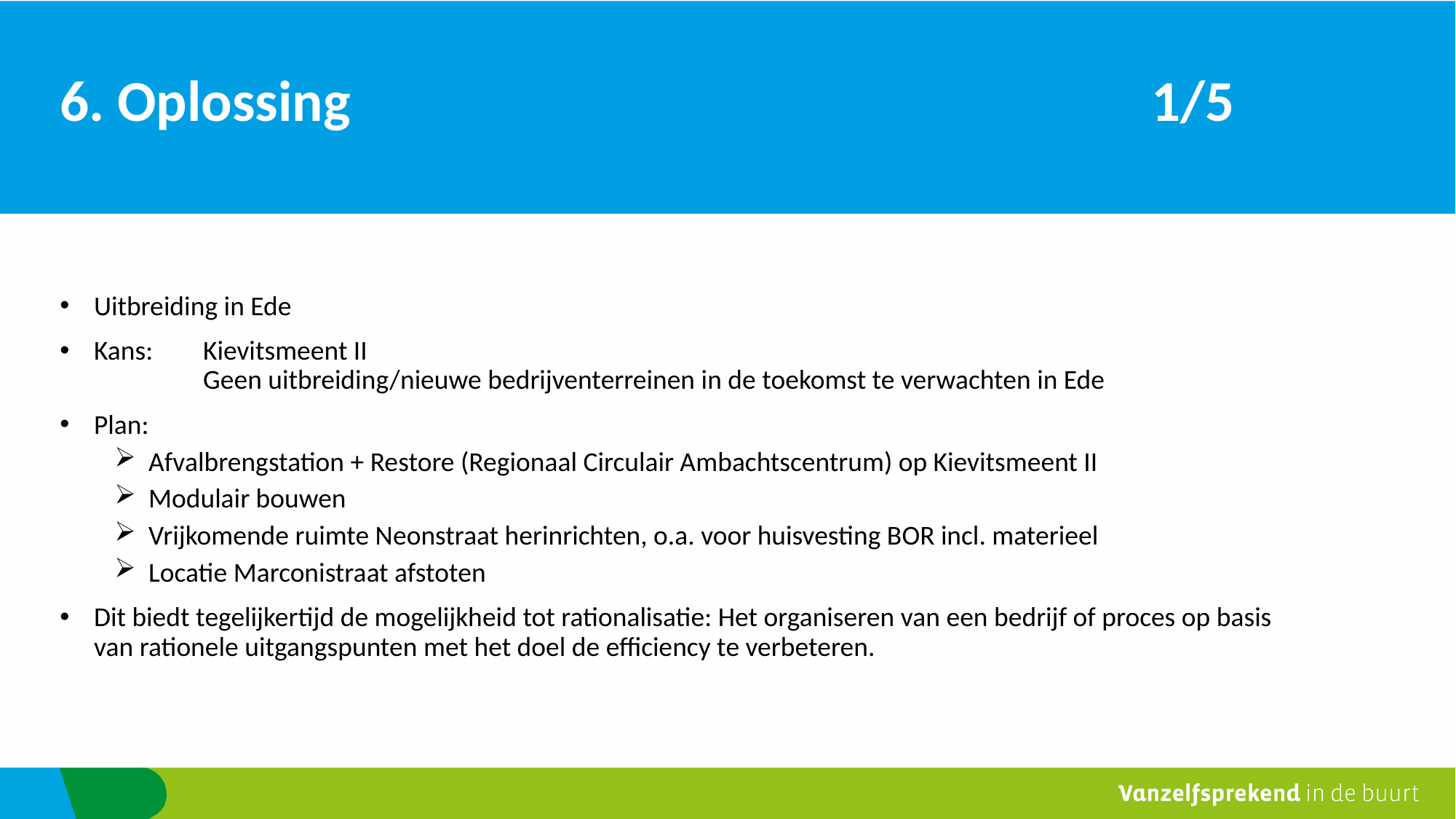

# 6. Oplossing 								1/5

Uitbreiding in Ede
Kans: 	Kievitsmeent II
 	Geen uitbreiding/nieuwe bedrijventerreinen in de toekomst te verwachten in Ede
Plan:
Afvalbrengstation + Restore (Regionaal Circulair Ambachtscentrum) op Kievitsmeent II
Modulair bouwen
Vrijkomende ruimte Neonstraat herinrichten, o.a. voor huisvesting BOR incl. materieel
Locatie Marconistraat afstoten
Dit biedt tegelijkertijd de mogelijkheid tot rationalisatie: Het organiseren van een bedrijf of proces op basis van rationele uitgangspunten met het doel de efficiency te verbeteren.